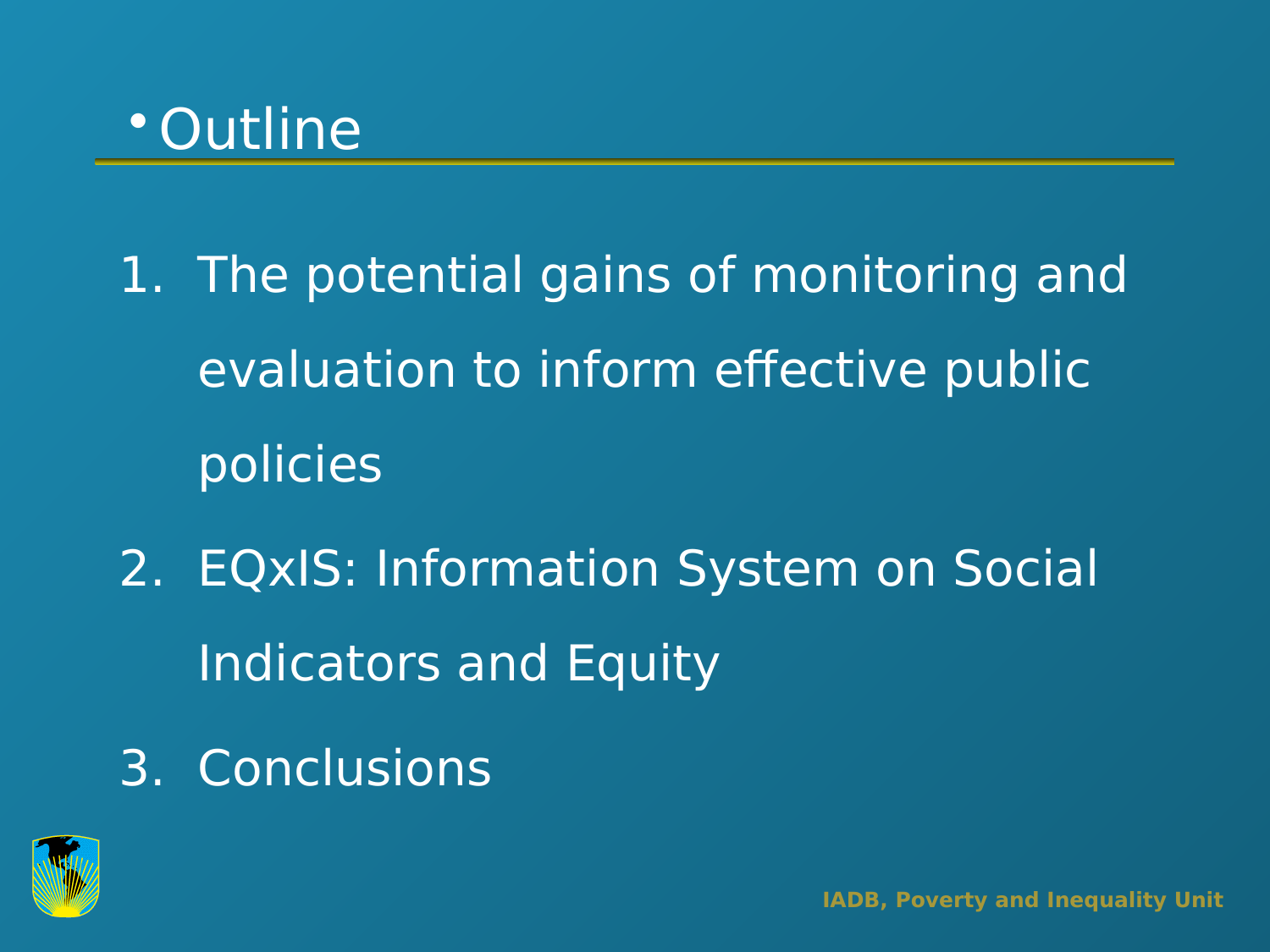

# Outline
The potential gains of monitoring and evaluation to inform effective public policies
EQxIS: Information System on Social Indicators and Equity
Conclusions